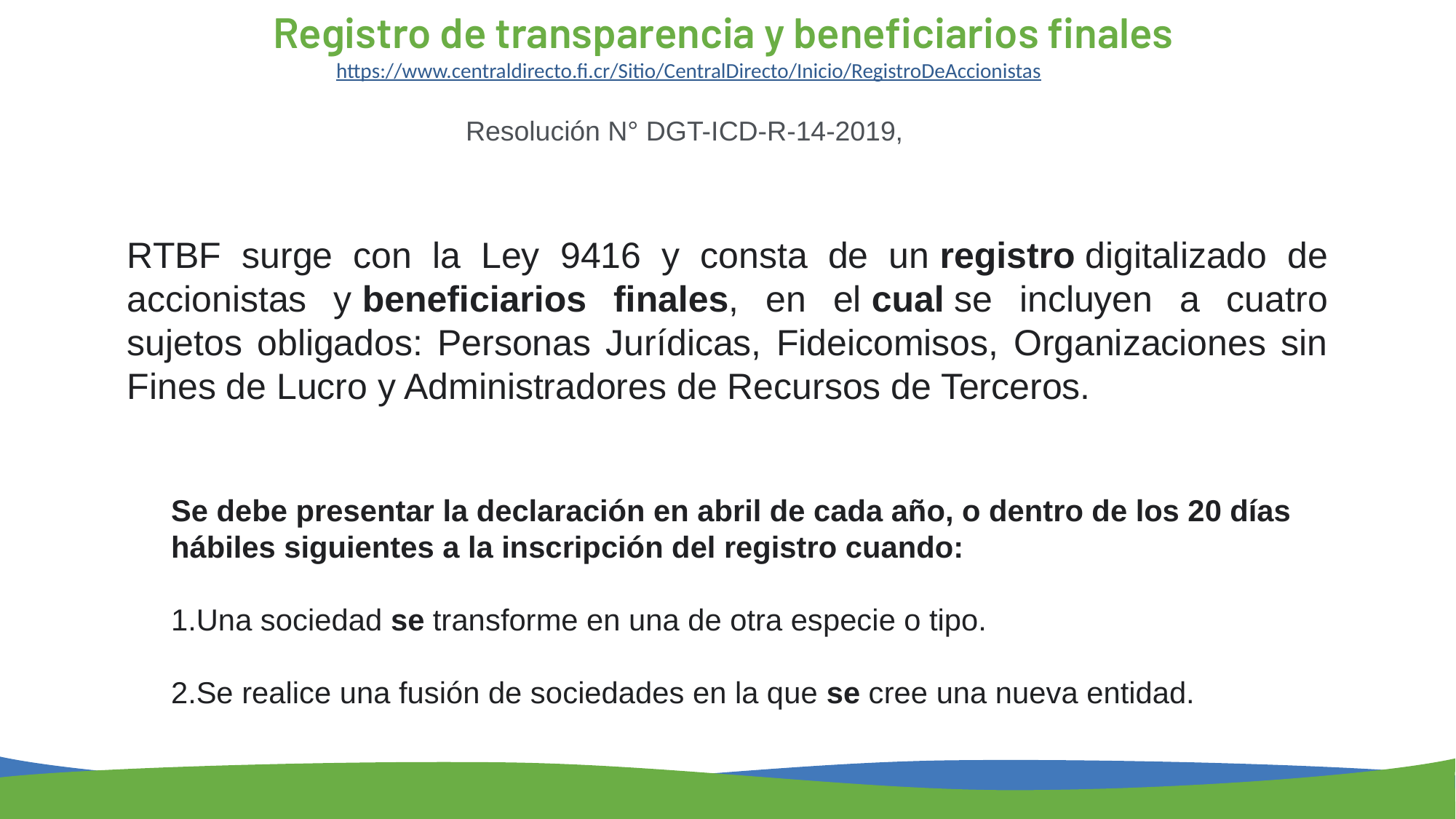

# Registro de transparencia y beneficiarios finales
https://www.centraldirecto.fi.cr/Sitio/CentralDirecto/Inicio/RegistroDeAccionistas
Resolución N° DGT-ICD-R-14-2019,
RTBF surge con la Ley 9416 y consta de un registro digitalizado de accionistas y beneficiarios finales, en el cual se incluyen a cuatro sujetos obligados: Personas Jurídicas, Fideicomisos, Organizaciones sin Fines de Lucro y Administradores de Recursos de Terceros.
Se debe presentar la declaración en abril de cada año, o dentro de los 20 días hábiles siguientes a la inscripción del registro cuando:

Una sociedad se transforme en una de otra especie o tipo.

Se realice una fusión de sociedades en la que se cree una nueva entidad.